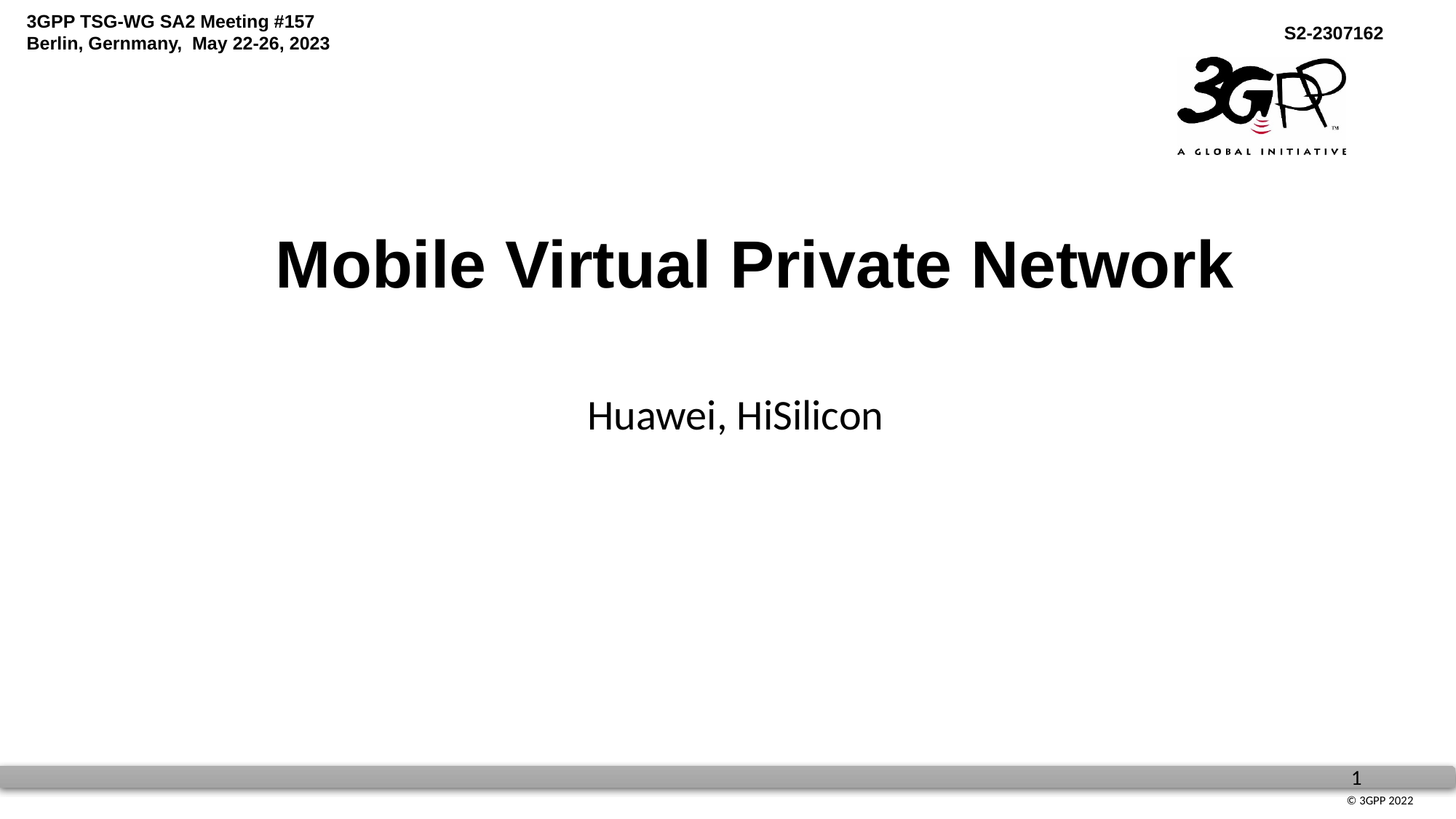

# Mobile Virtual Private Network
Huawei, HiSilicon